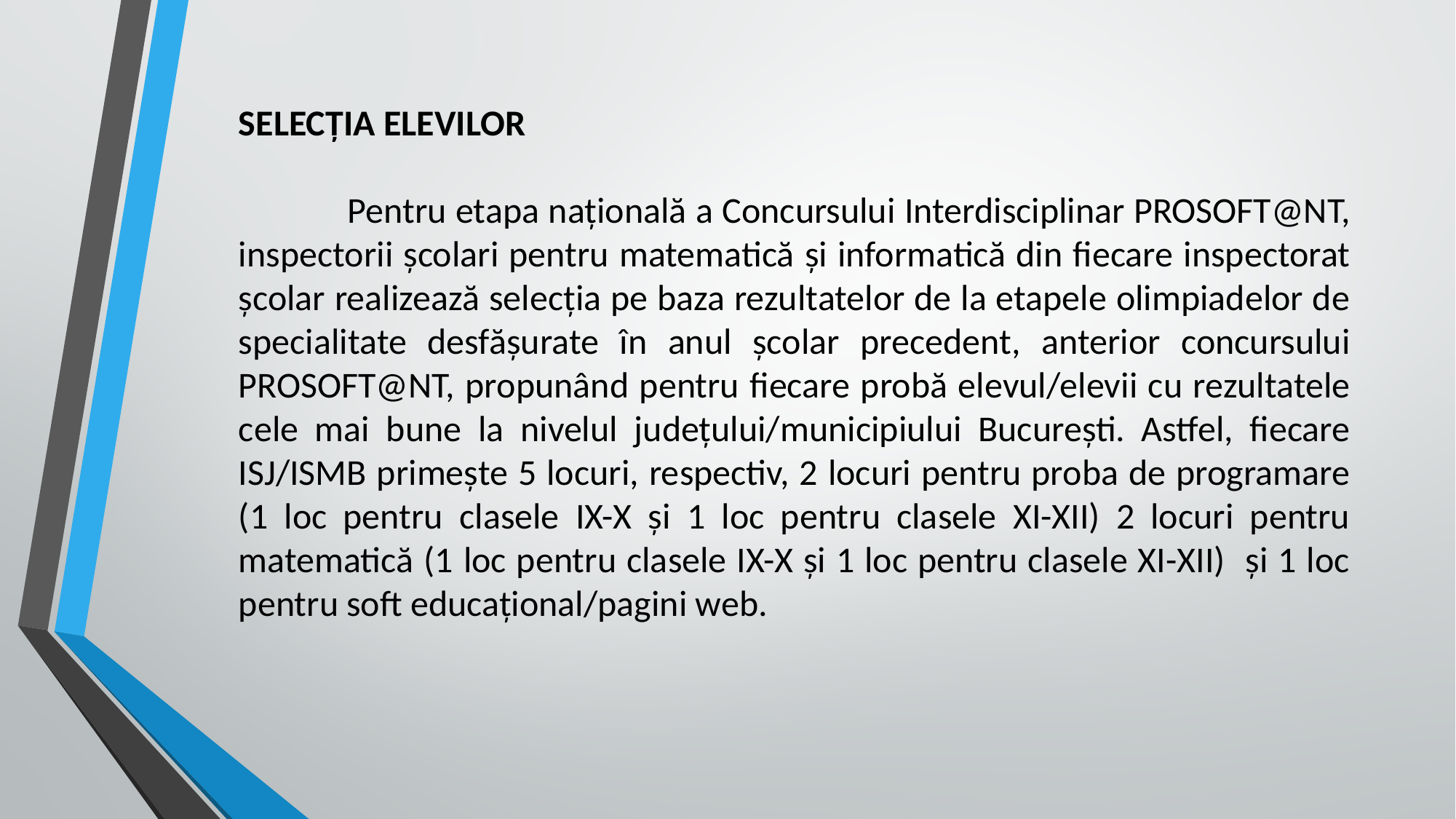

SELECȚIA ELEVILOR

	Pentru etapa națională a Concursului Interdisciplinar PROSOFT@NT, inspectorii școlari pentru matematică și informatică din fiecare inspectorat școlar realizează selecția pe baza rezultatelor de la etapele olimpiadelor de specialitate desfășurate în anul școlar precedent, anterior concursului PROSOFT@NT, propunând pentru fiecare probă elevul/elevii cu rezultatele cele mai bune la nivelul județului/municipiului București. Astfel, fiecare ISJ/ISMB primește 5 locuri, respectiv, 2 locuri pentru proba de programare (1 loc pentru clasele IX-X și 1 loc pentru clasele XI-XII) 2 locuri pentru matematică (1 loc pentru clasele IX-X și 1 loc pentru clasele XI-XII)  și 1 loc pentru soft educaţional/pagini web.